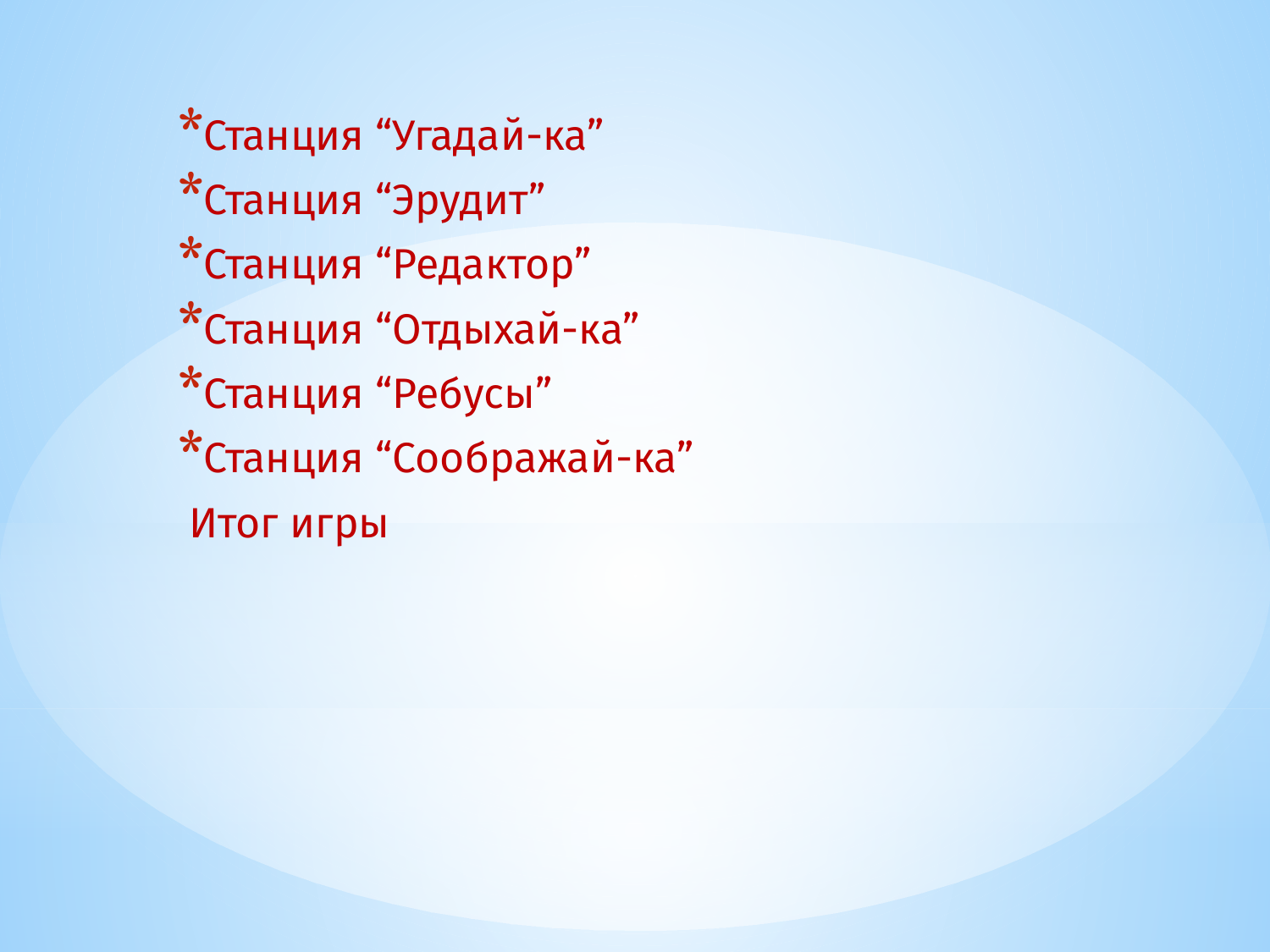

Станция “Угадай-ка”
Станция “Эрудит”
Станция “Редактор”
Станция “Отдыхай-ка”
Станция “Ребусы”
Станция “Соображай-ка”
 Итог игры

#